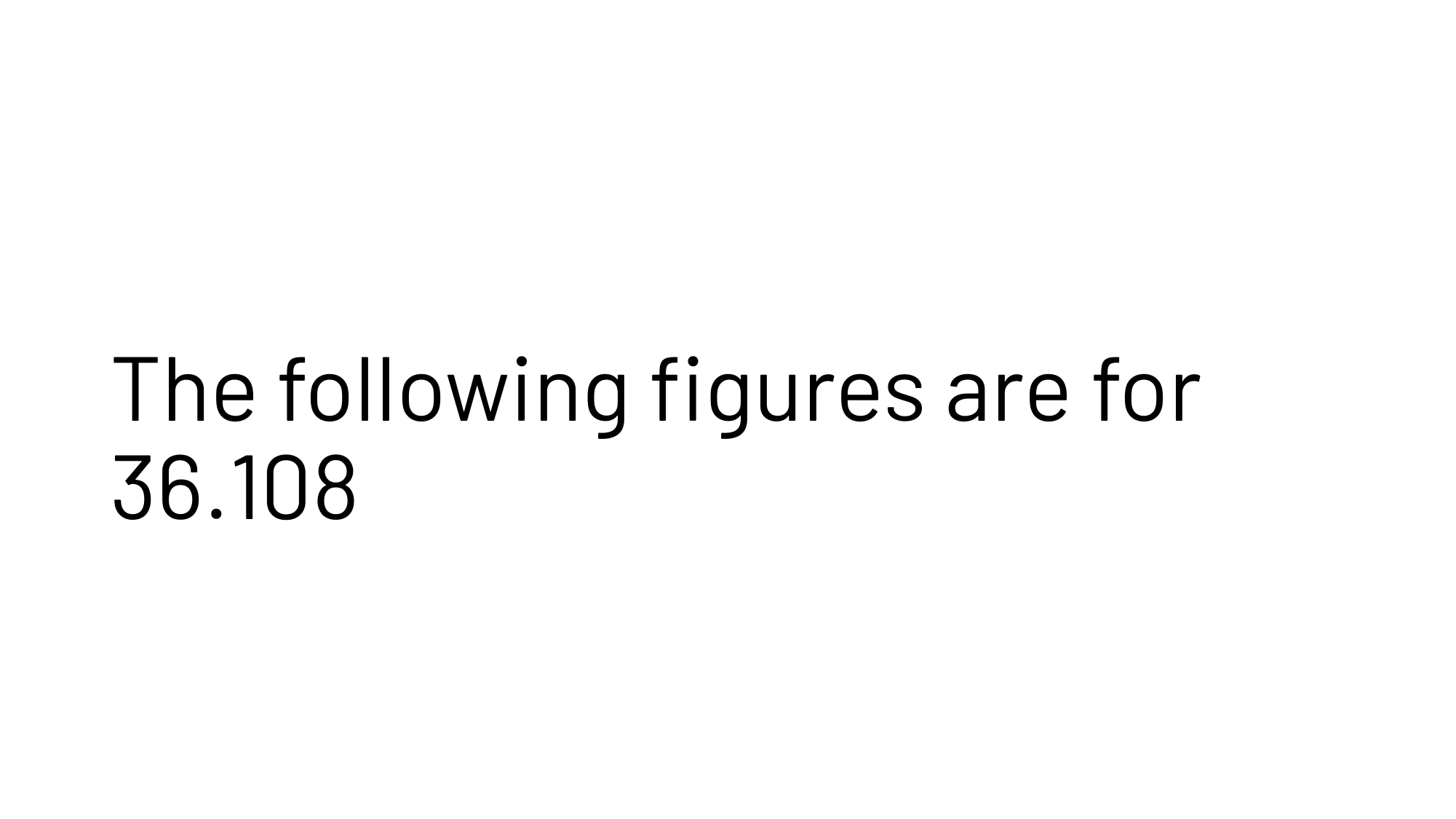

# The following figures are for 36.108